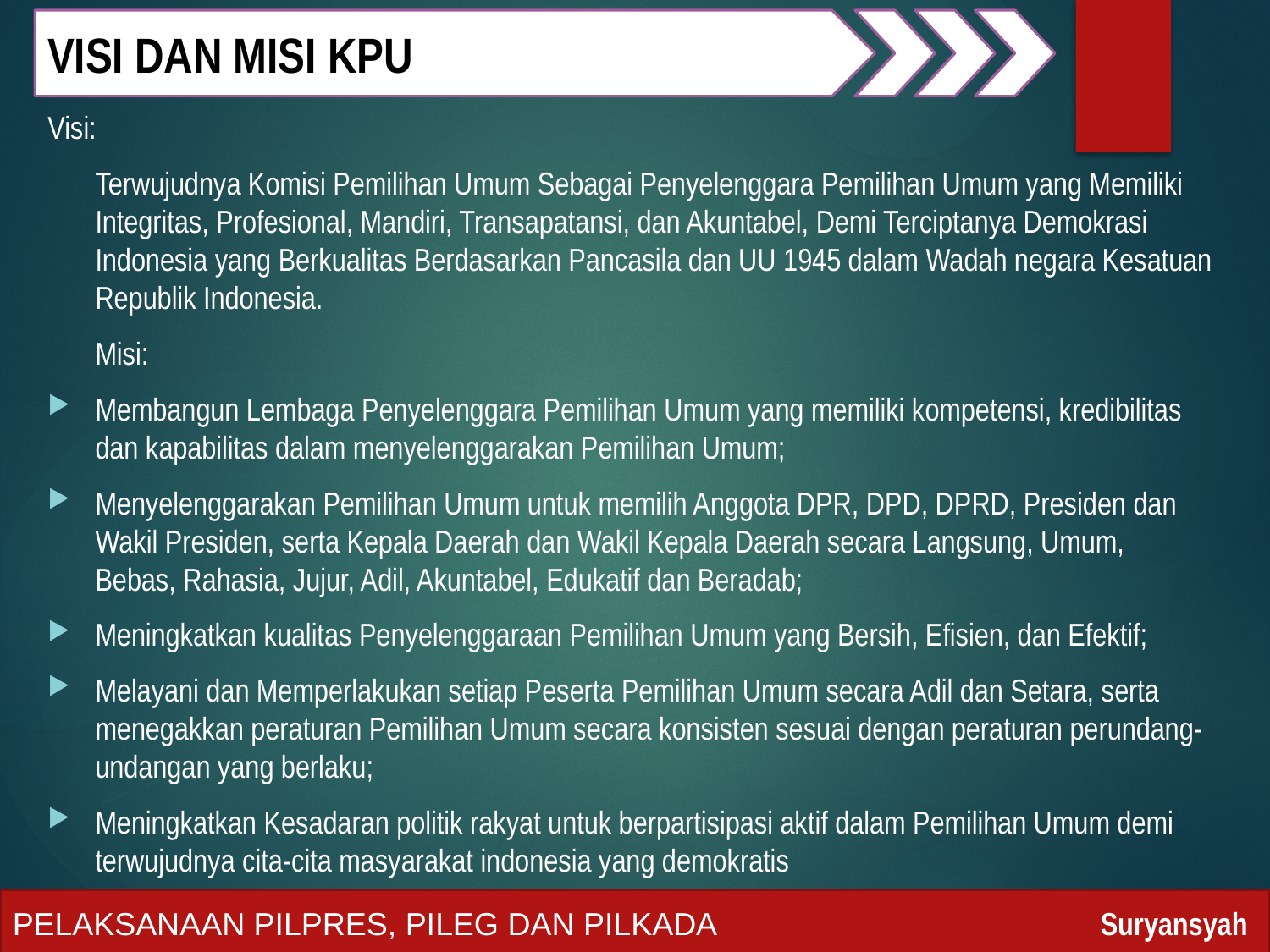

VISI DAN MISI KPU

Visi:
	Terwujudnya Komisi Pemilihan Umum Sebagai Penyelenggara Pemilihan Umum yang Memiliki Integritas, Profesional, Mandiri, Transapatansi, dan Akuntabel, Demi Terciptanya Demokrasi Indonesia yang Berkualitas Berdasarkan Pancasila dan UU 1945 dalam Wadah negara Kesatuan Republik Indonesia.
	Misi:
Membangun Lembaga Penyelenggara Pemilihan Umum yang memiliki kompetensi, kredibilitas dan kapabilitas dalam menyelenggarakan Pemilihan Umum;
Menyelenggarakan Pemilihan Umum untuk memilih Anggota DPR, DPD, DPRD, Presiden dan Wakil Presiden, serta Kepala Daerah dan Wakil Kepala Daerah secara Langsung, Umum, Bebas, Rahasia, Jujur, Adil, Akuntabel, Edukatif dan Beradab;
Meningkatkan kualitas Penyelenggaraan Pemilihan Umum yang Bersih, Efisien, dan Efektif;
Melayani dan Memperlakukan setiap Peserta Pemilihan Umum secara Adil dan Setara, serta menegakkan peraturan Pemilihan Umum secara konsisten sesuai dengan peraturan perundang-undangan yang berlaku;
Meningkatkan Kesadaran politik rakyat untuk berpartisipasi aktif dalam Pemilihan Umum demi terwujudnya cita-cita masyarakat indonesia yang demokratis
PELAKSANAAN PILPRES, PILEG DAN PILKADA                                     	          Suryansyah